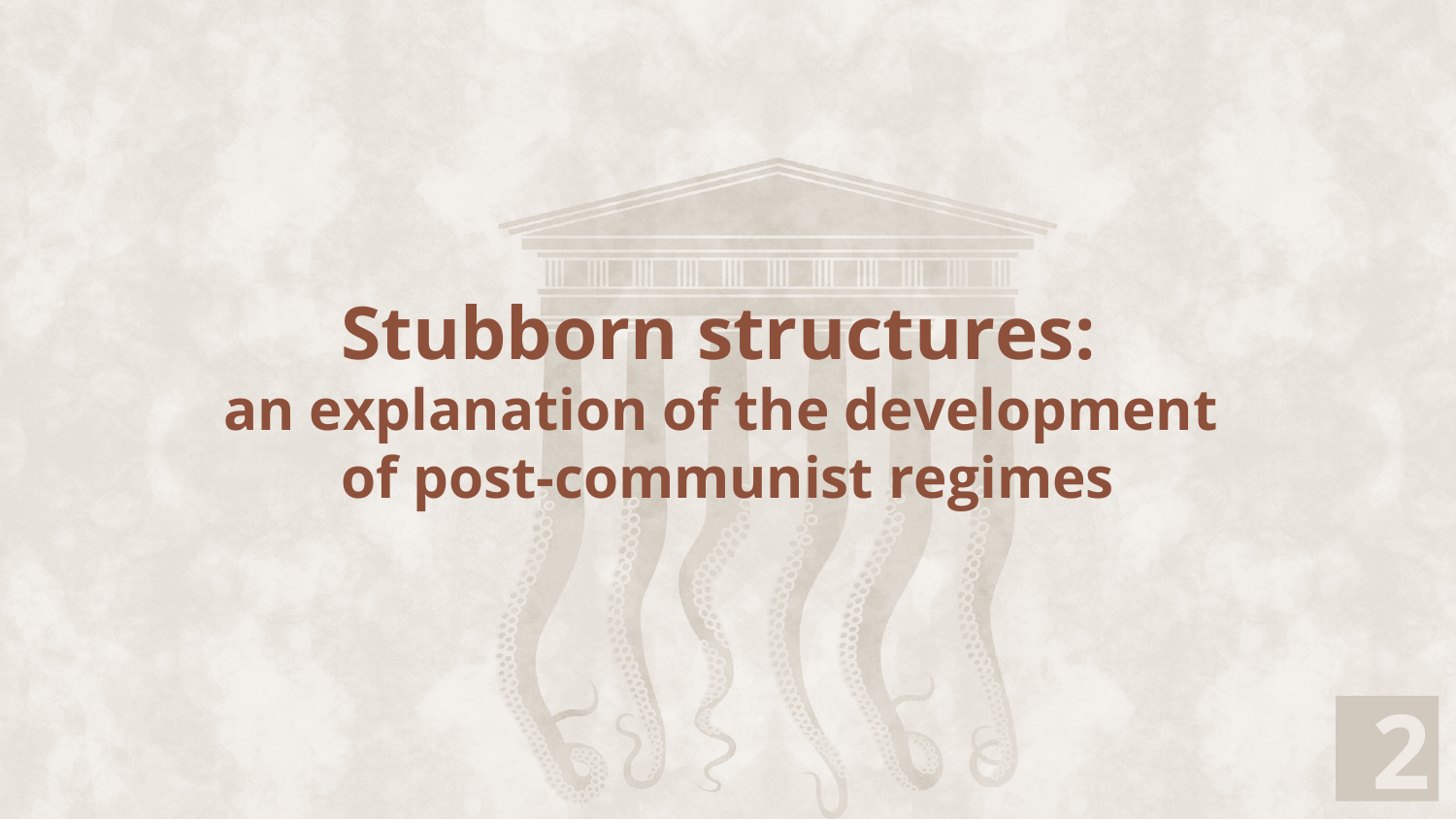

Stubborn structures:
an explanation of the development
of post-communist regimes
2